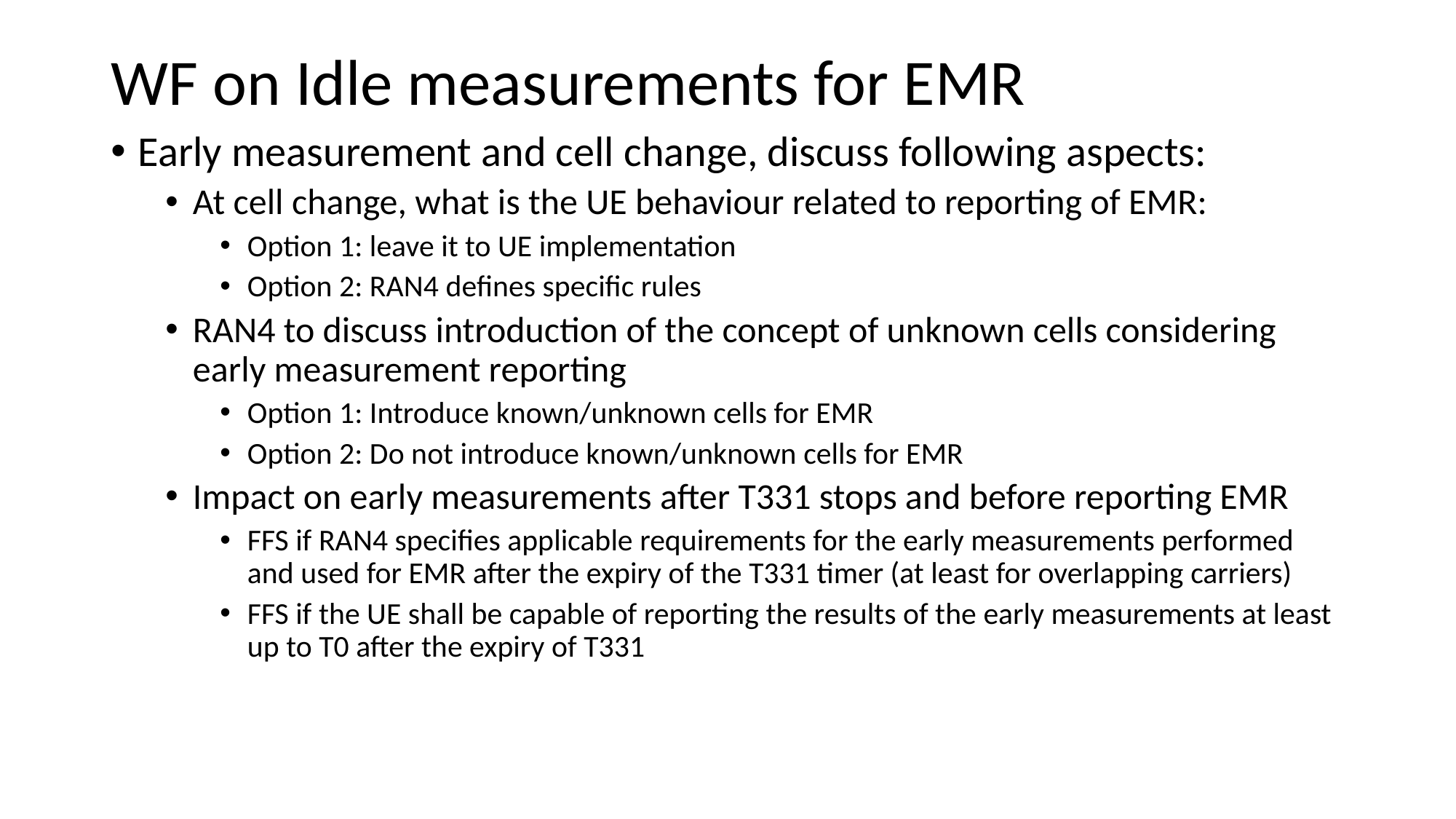

# WF on Idle measurements for EMR
Early measurement and cell change, discuss following aspects:
At cell change, what is the UE behaviour related to reporting of EMR:
Option 1: leave it to UE implementation
Option 2: RAN4 defines specific rules
RAN4 to discuss introduction of the concept of unknown cells considering early measurement reporting
Option 1: Introduce known/unknown cells for EMR
Option 2: Do not introduce known/unknown cells for EMR
Impact on early measurements after T331 stops and before reporting EMR
FFS if RAN4 specifies applicable requirements for the early measurements performed and used for EMR after the expiry of the T331 timer (at least for overlapping carriers)
FFS if the UE shall be capable of reporting the results of the early measurements at least up to T0 after the expiry of T331